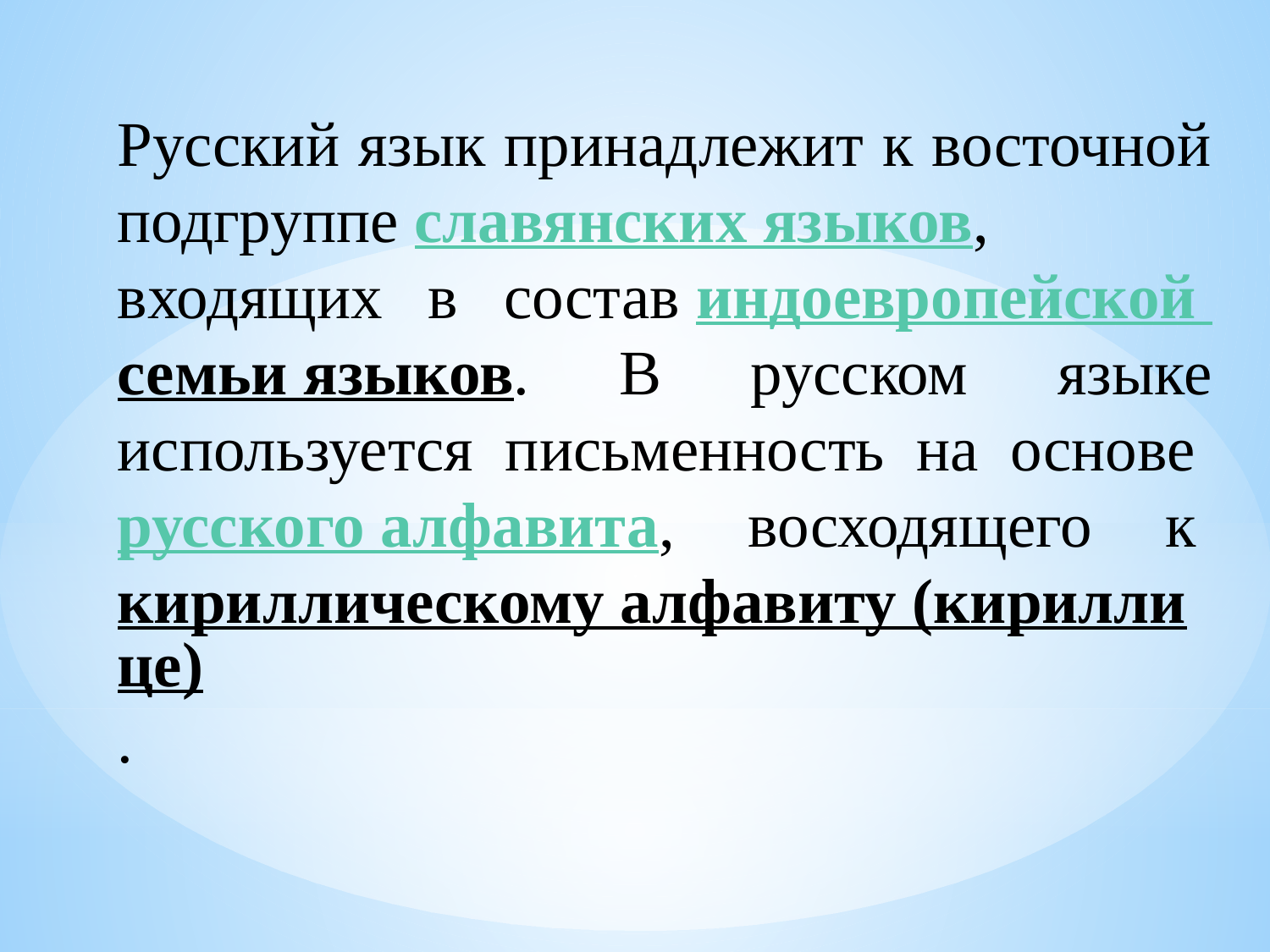

Русский язык принадлежит к восточной подгруппе славянских языков, входящих в состав индоевропейской семьи языков. В русском языке используется письменность на основе русского алфавита, восходящего к кириллическому алфавиту (кириллице).